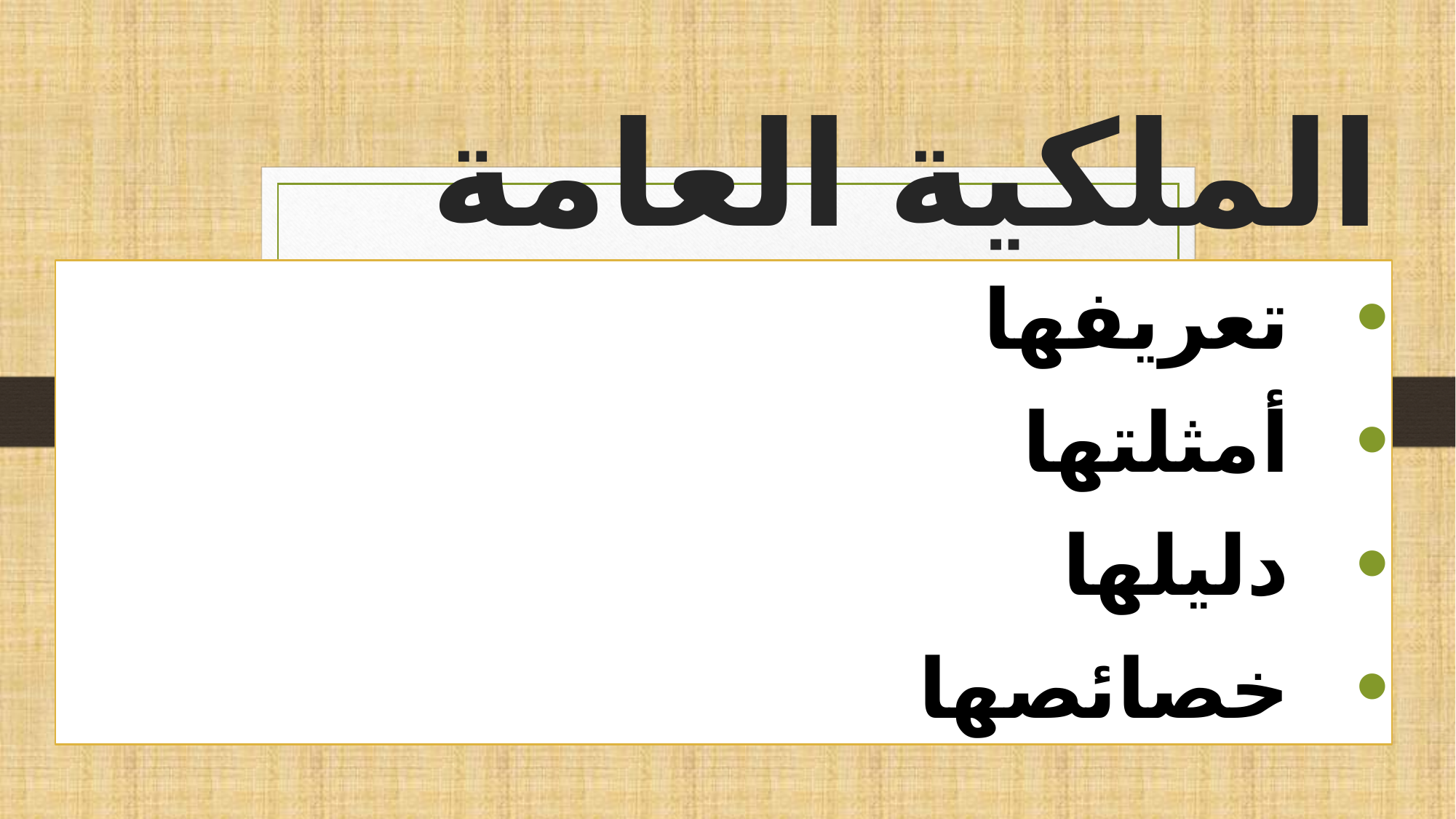

# الملكية العامة
تعريفها
أمثلتها
دليلها
خصائصها